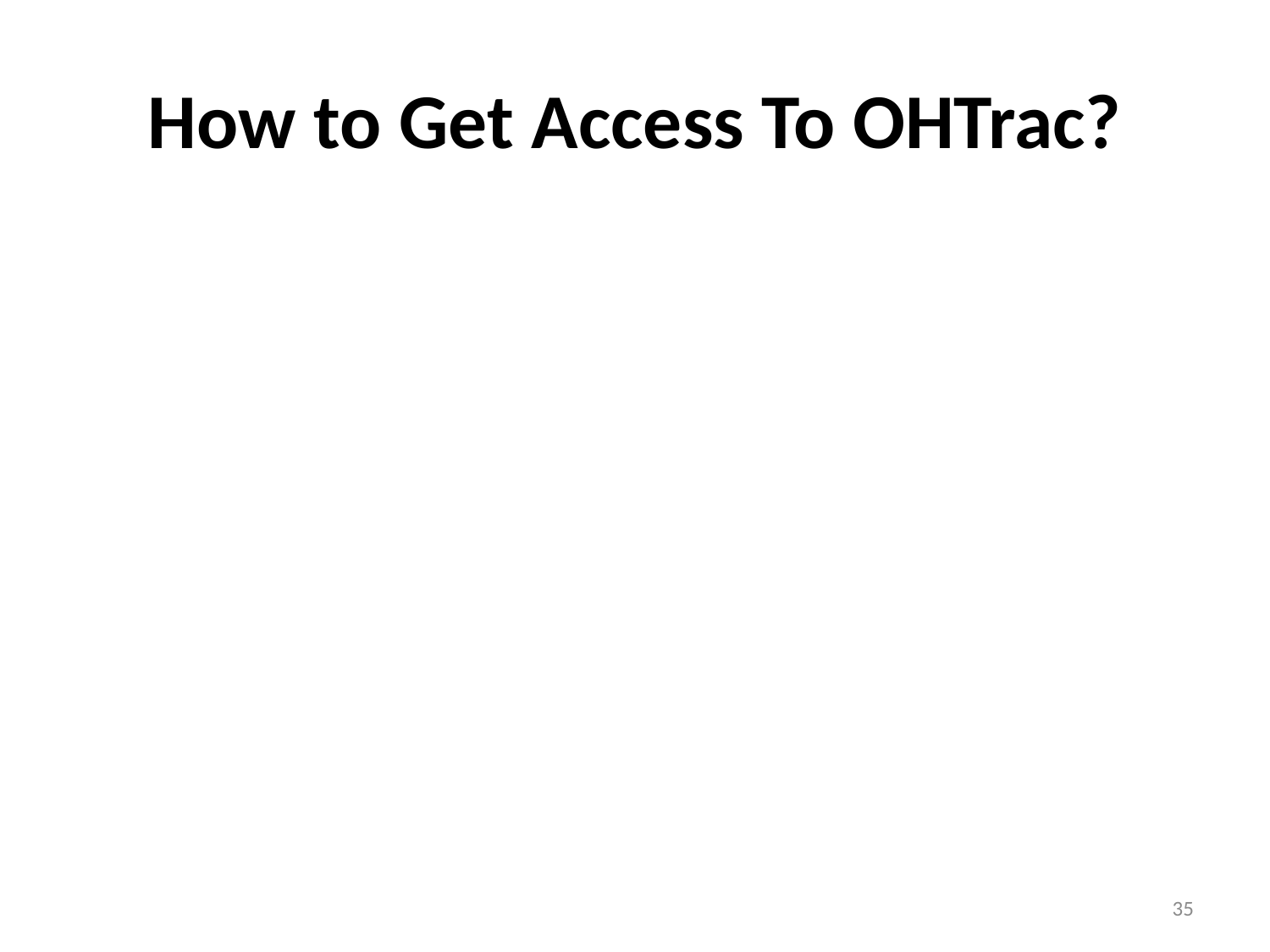

# How to Get Access To OHTrac?

35